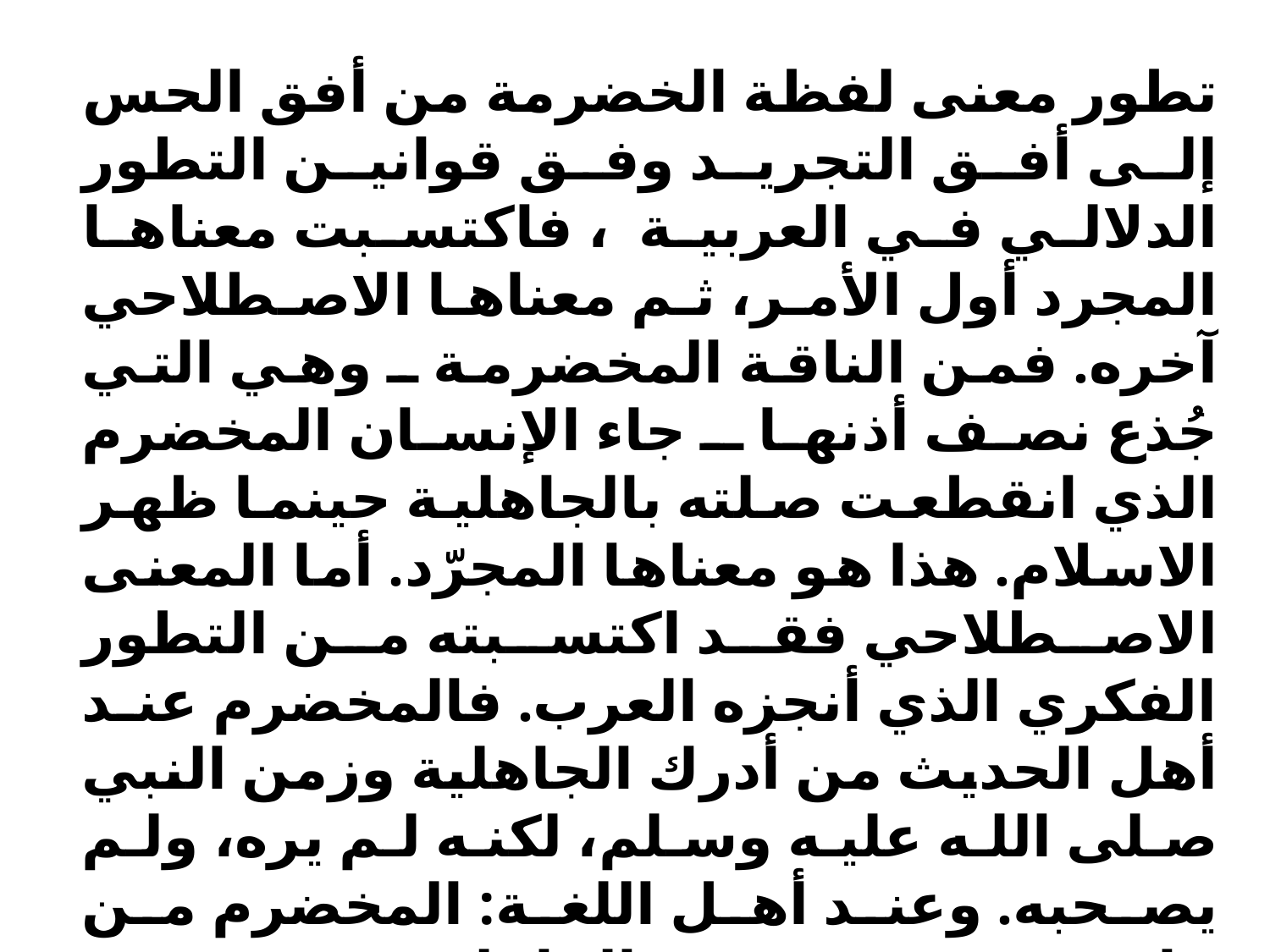

تطور معنى لفظة الخضرمة من أفق الحس إلى أفق التجريد وفق قوانين التطور الدلالي في العربية  ، فاكتسبت معناها المجرد أول الأمر، ثم معناها الاصطلاحي آخره. فمن الناقة المخضرمة ـ وهي التي جُذع نصف أذنها ـ جاء الإنسان المخضرم الذي انقطعت صلته بالجاهلية حينما ظهر الاسلام. هذا هو معناها المجرّد. أما المعنى الاصطلاحي فقد اكتسبته من التطور الفكري الذي أنجزه العرب. فالمخضرم عند أهل الحديث من أدرك الجاهلية وزمن النبي صلى الله عليه وسلم، لكنه لم يره، ولم يصحبه. وعند أهل اللغة: المخضرم من عاش نصف عمره في الجاهلية، ونصفه في الإسلام، سواء أدرك الصحبة أم لم يدركها. ثم توسعت الدلالات، فصارت تطلق على كل من أدرك عهدين، أو شهد دولتين كالدولة الأموية والدولة العباسية.